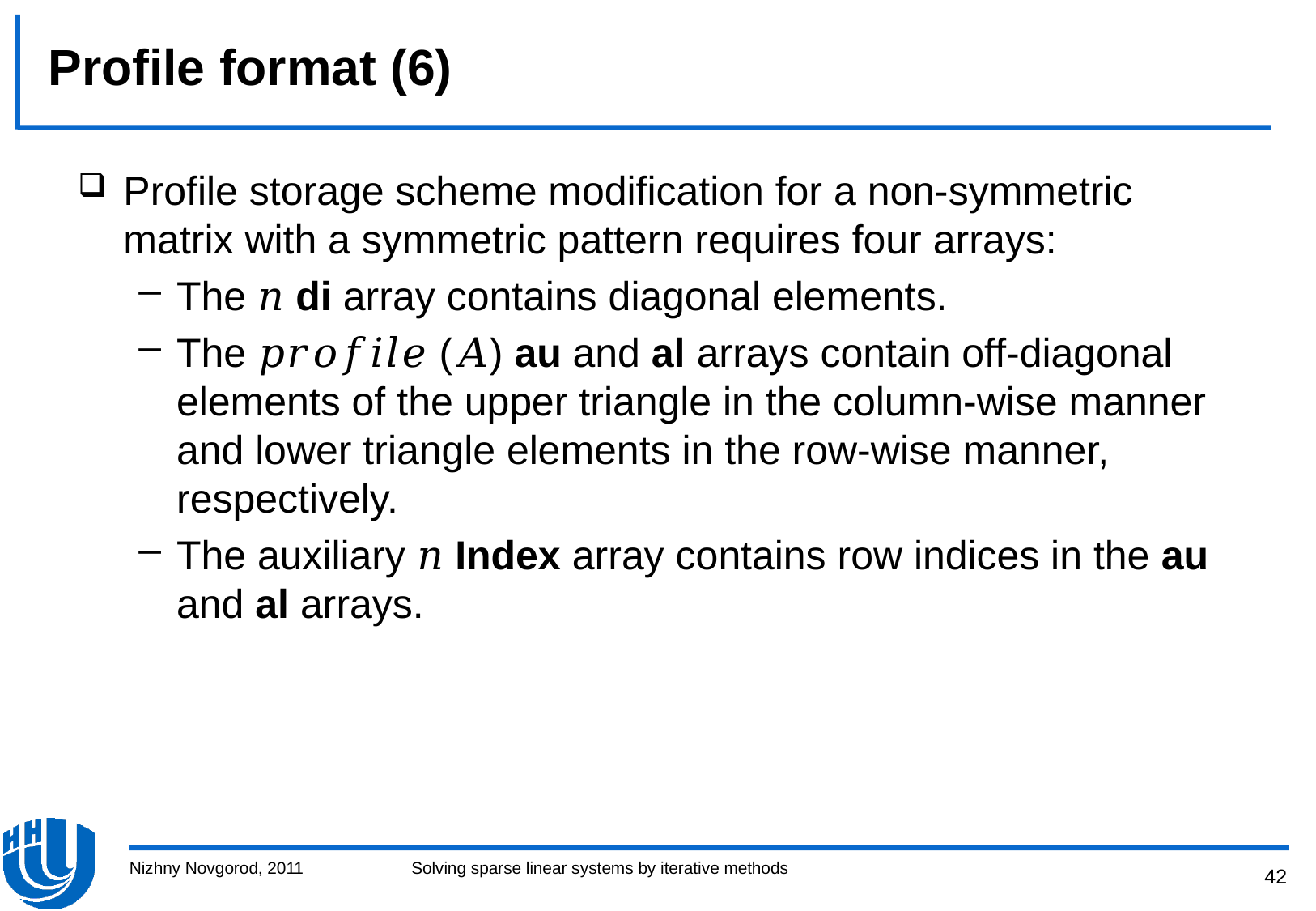

# Profile format (6)
Profile storage scheme modification for a non-symmetric matrix with a symmetric pattern requires four arrays:
The 𝑛 di array contains diagonal elements.
The 𝑝𝑟𝑜𝑓𝑖𝑙𝑒 (𝐴) au and al arrays contain off-diagonal elements of the upper triangle in the column-wise manner and lower triangle elements in the row-wise manner, respectively.
The auxiliary 𝑛 Index array contains row indices in the au and al arrays.
Nizhny Novgorod, 2011
Solving sparse linear systems by iterative methods